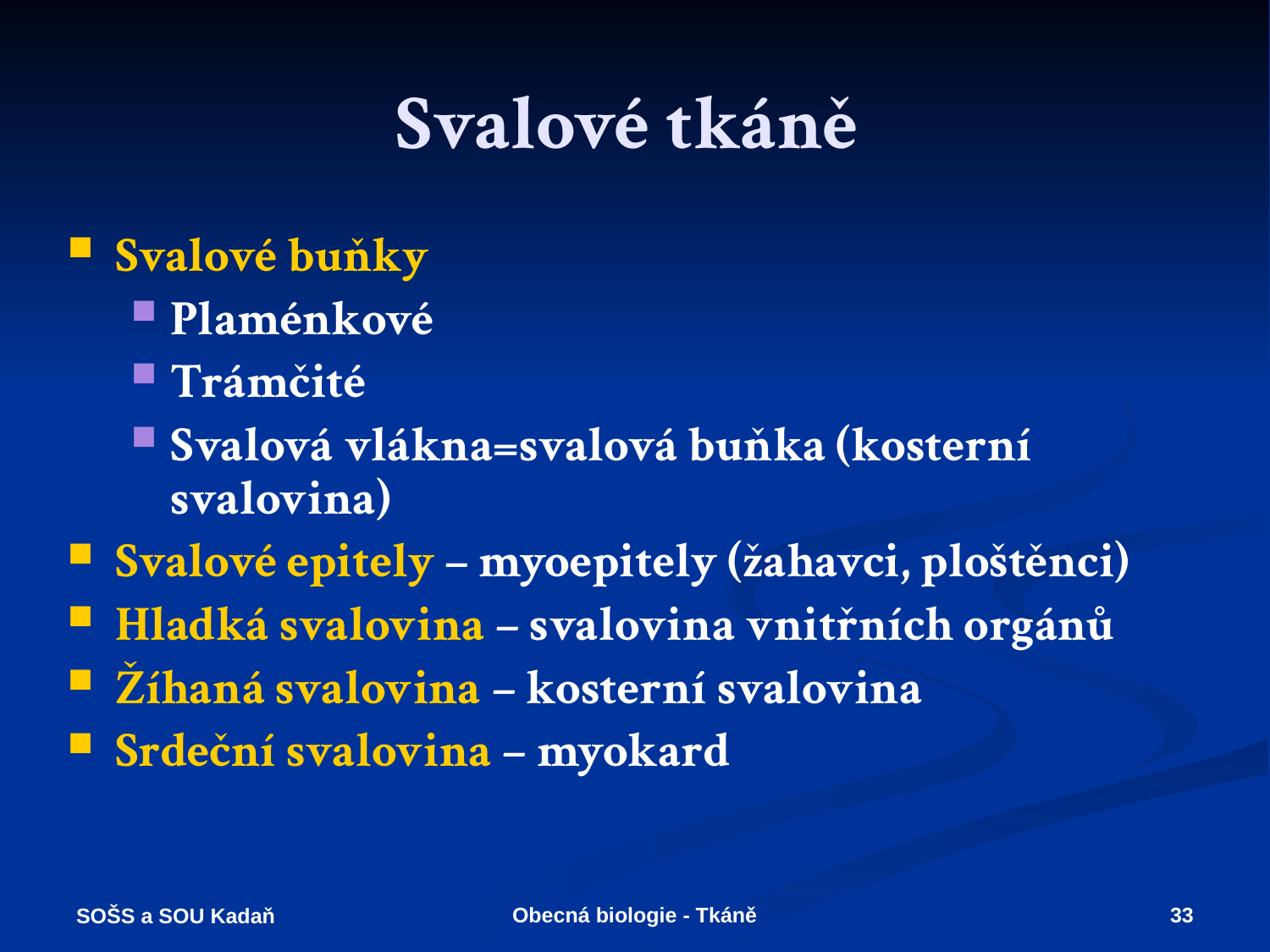

# Svalové tkáně
Svalové buňky
Plaménkové
Trámčité
Svalová vlákna=svalová buňka (kosterní svalovina)
Svalové epitely – myoepitely (žahavci, ploštěnci)
Hladká svalovina – svalovina vnitřních orgánů
Žíhaná svalovina – kosterní svalovina
Srdeční svalovina – myokard
Obecná biologie - Tkáně
33
SOŠS a SOU Kadaň